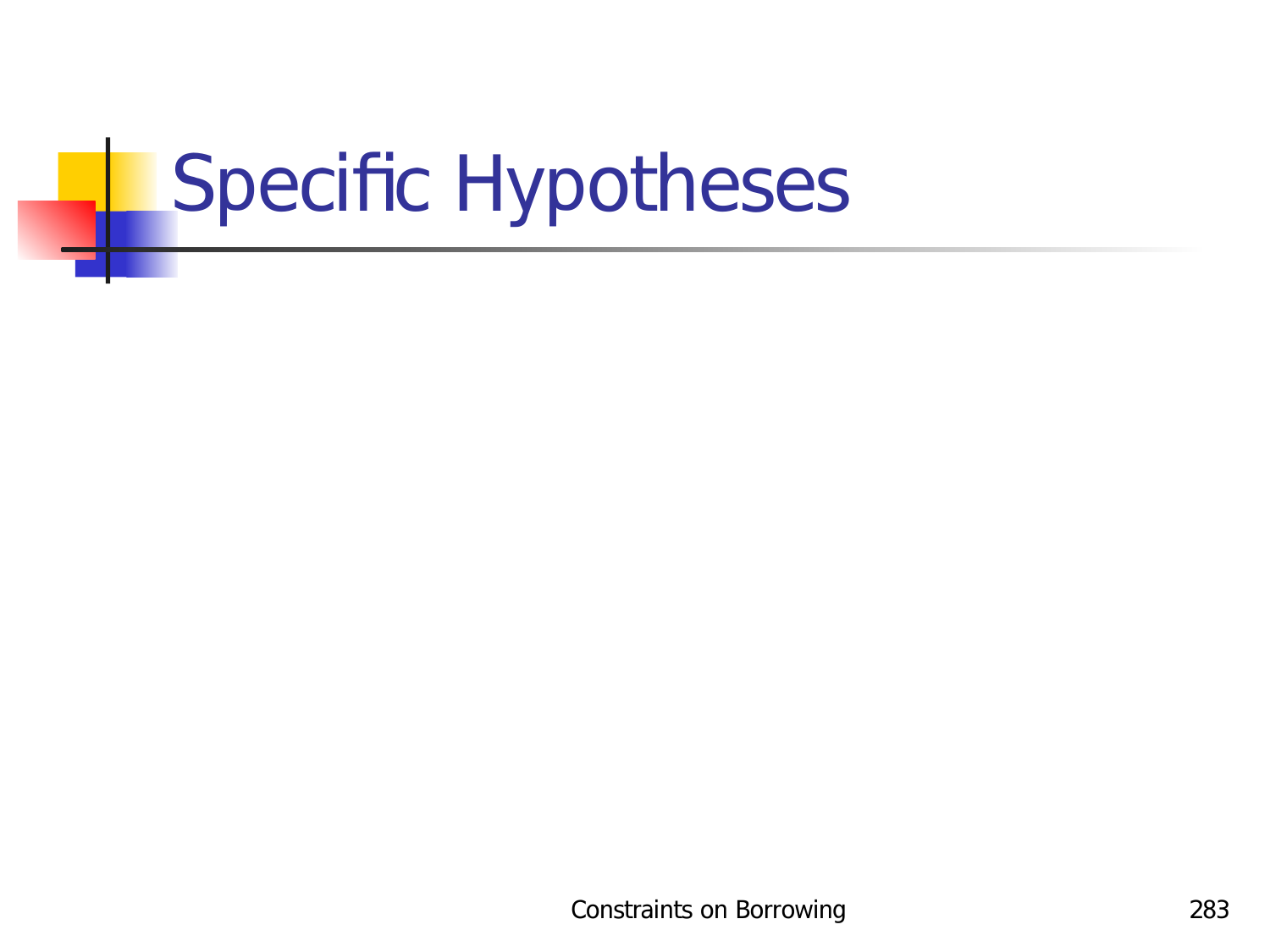

# Specific Hypotheses
Constraints on Borrowing
283